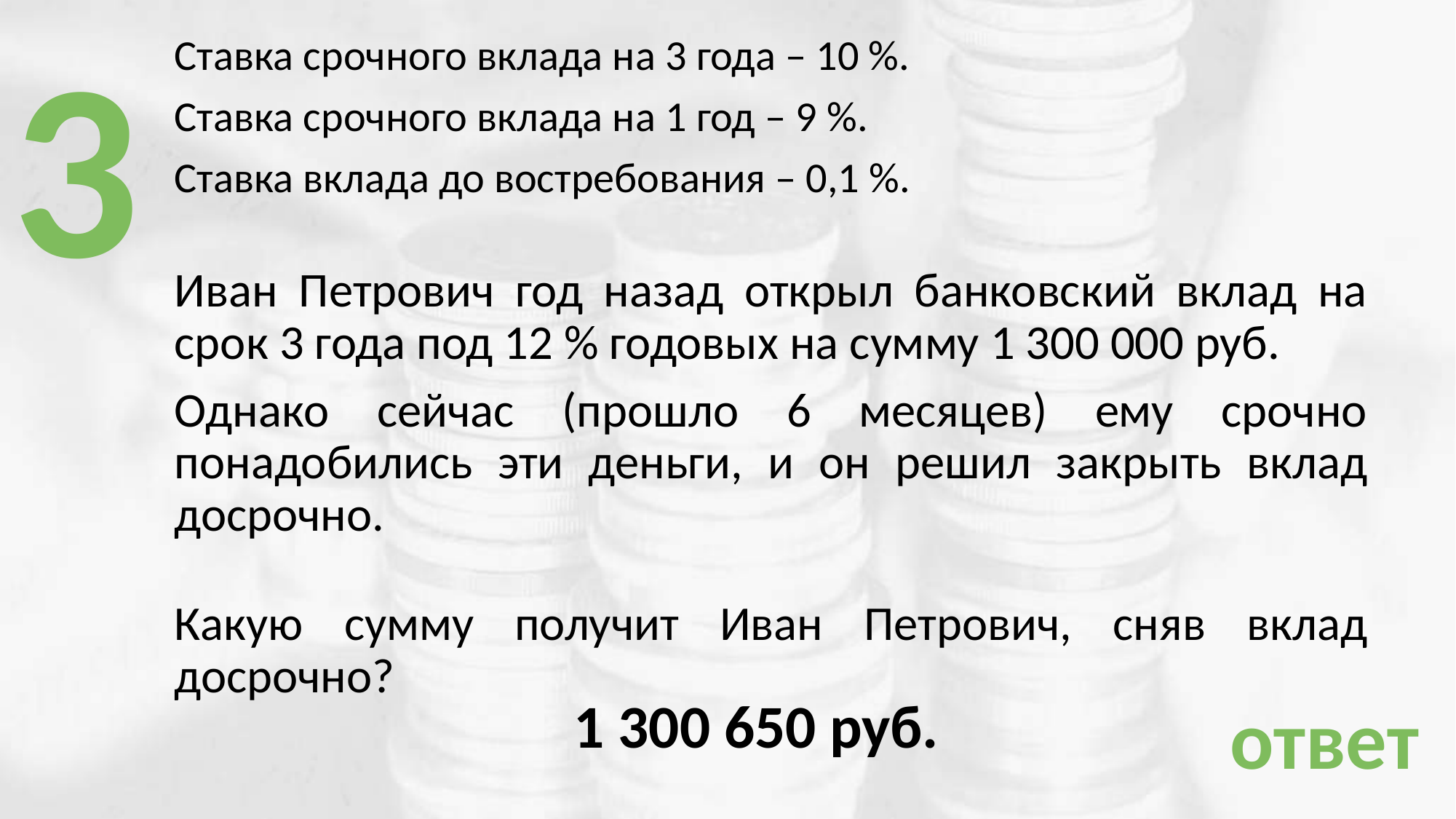

3
Ставка срочного вклада на 3 года – 10 %.
Ставка срочного вклада на 1 год – 9 %.
Ставка вклада до востребования – 0,1 %.

Иван Петрович год назад открыл банковский вклад на срок 3 года под 12 % годовых на сумму 1 300 000 руб.
Однако сейчас (прошло 6 месяцев) ему срочно понадобились эти деньги, и он решил закрыть вклад досрочно.

Какую сумму получит Иван Петрович, сняв вклад досрочно?

1 300 650 руб.
ответ